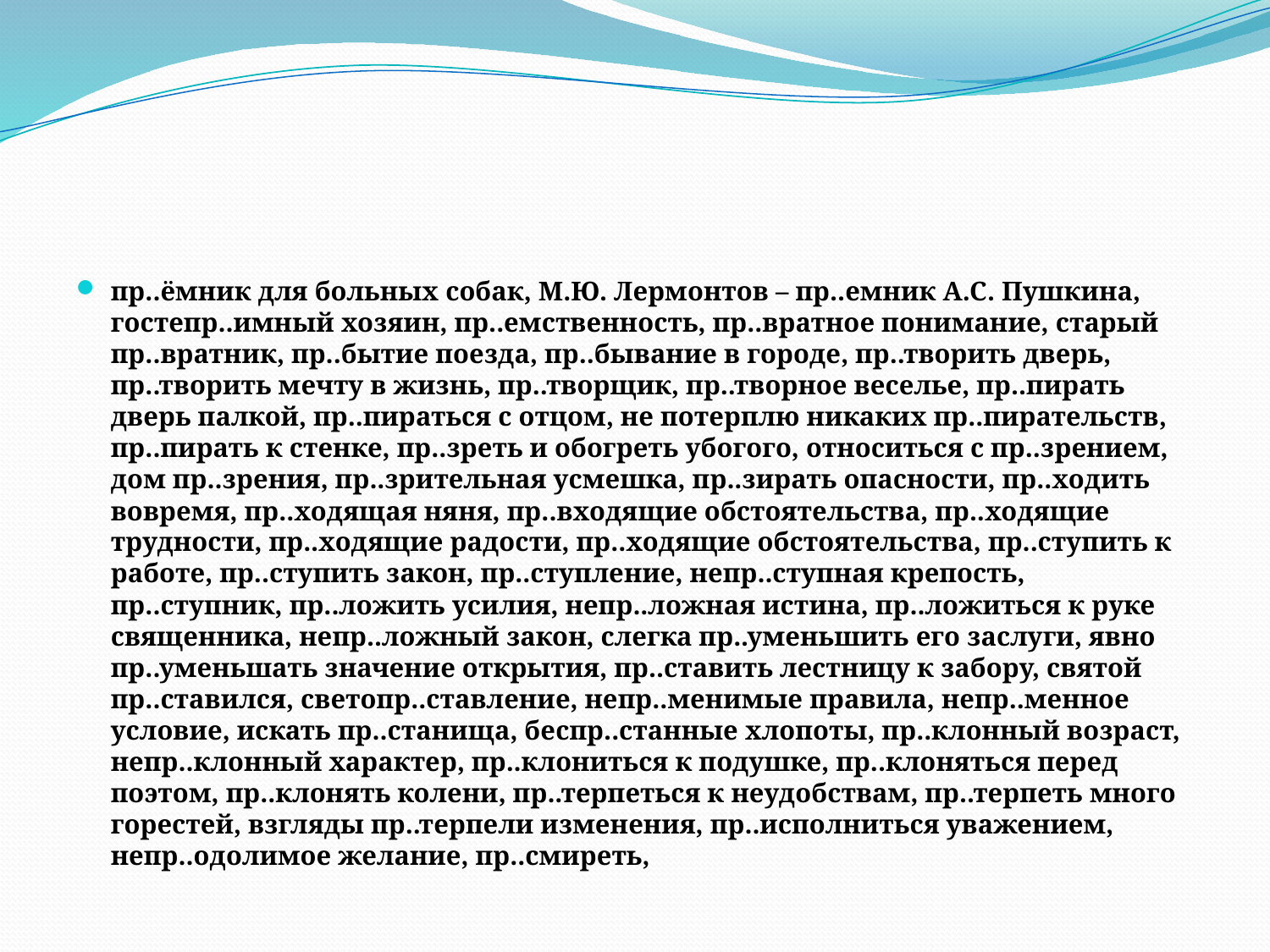

#
пр..ёмник для больных собак, М.Ю. Лермонтов – пр..емник А.С. Пушкина, гостепр..имный хозяин, пр..емственность, пр..вратное понимание, старый пр..вратник, пр..бытие поезда, пр..бывание в городе, пр..творить дверь, пр..творить мечту в жизнь, пр..творщик, пр..творное веселье, пр..пирать дверь палкой, пр..пираться с отцом, не потерплю никаких пр..пирательств, пр..пирать к стенке, пр..зреть и обогреть убогого, относиться с пр..зрением, дом пр..зрения, пр..зрительная усмешка, пр..зирать опасности, пр..ходить вовремя, пр..ходящая няня, пр..входящие обстоятельства, пр..ходящие трудности, пр..ходящие радости, пр..ходящие обстоятельства, пр..ступить к работе, пр..ступить закон, пр..ступление, непр..ступная крепость, пр..ступник, пр..ложить усилия, непр..ложная истина, пр..ложиться к руке священника, непр..ложный закон, слегка пр..уменьшить его заслуги, явно пр..уменьшать значение открытия, пр..ставить лестницу к забору, святой пр..ставился, светопр..ставление, непр..менимые правила, непр..менное условие, искать пр..станища, беспр..станные хлопоты, пр..клонный возраст, непр..клонный характер, пр..клониться к подушке, пр..клоняться перед поэтом, пр..клонять колени, пр..терпеться к неудобствам, пр..терпеть много горестей, взгляды пр..терпели изменения, пр..исполниться уважением, непр..одолимое желание, пр..смиреть,